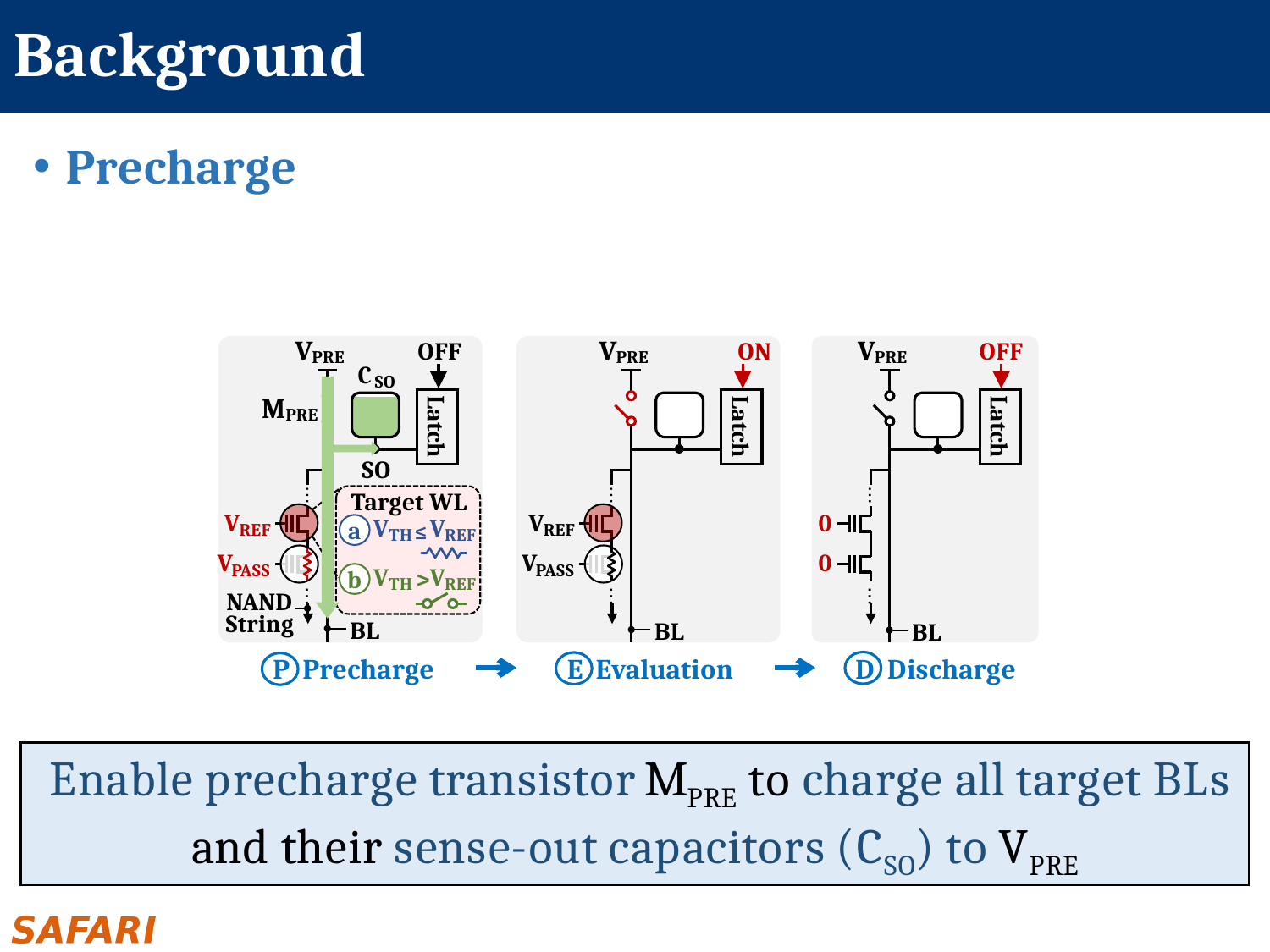

# Background
Precharge
❹
V
PRE
V
PRE
ON
OFF

Latch
Latch

⋯
⋯

V
REF
0

V
PASS
0
⋯
⋯
BL
BL
 E  Evaluation
D  Discharge

V
PRE
OFF

C
SO

M
PRE

Latch

SO
⋯
Target WL

≤
V
TH
V
REF
V
REF
a

V
PASS
V
TH
V
REF
>
b
NAND
String
⋯

BL
 P  Precharge

 Enable precharge transistor MPRE to charge all target BLs and their sense-out capacitors (CSO) to VPRE